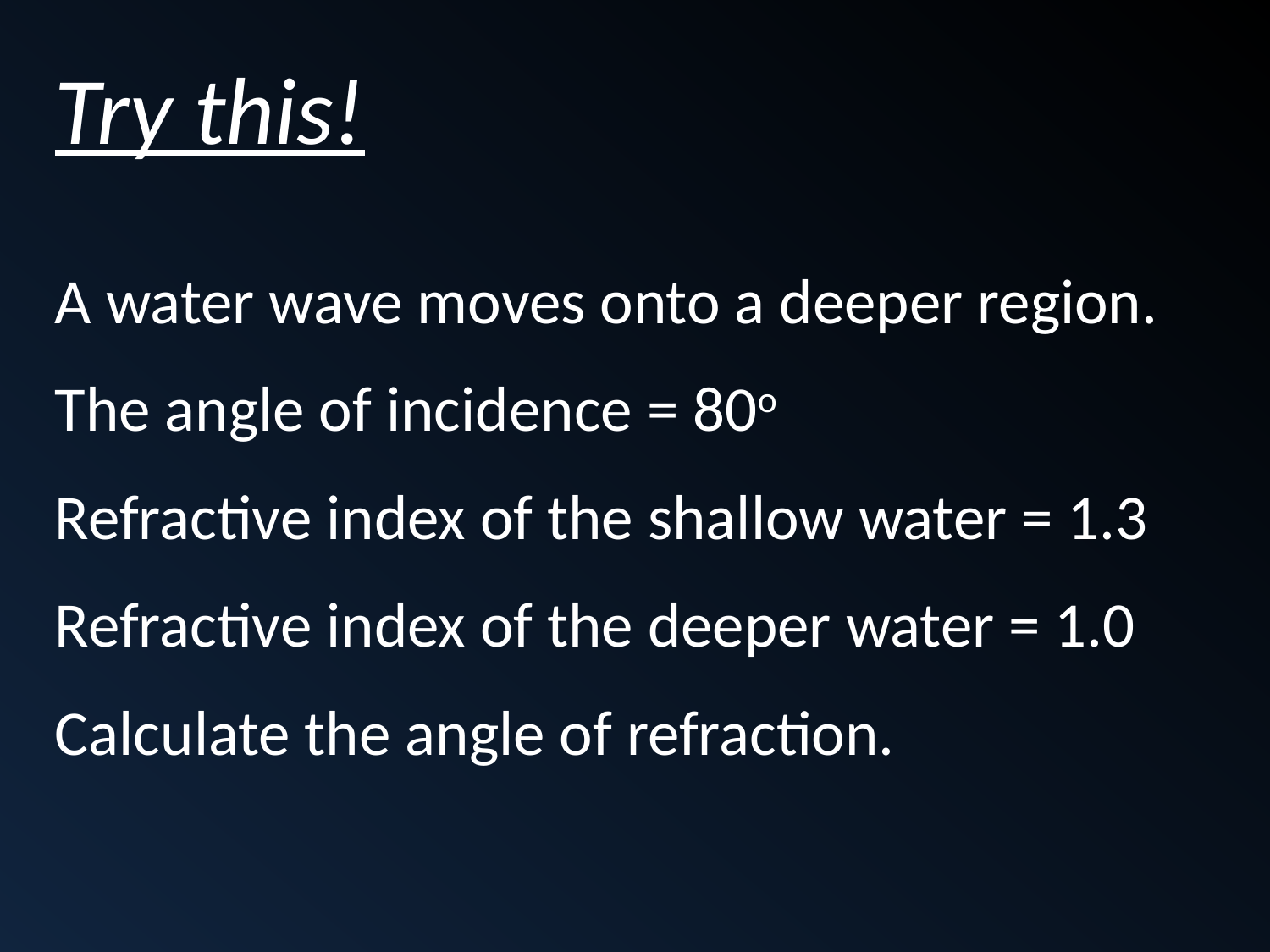

Try this!

A water wave moves onto a deeper region.
The angle of incidence = 80o
Refractive index of the shallow water = 1.3
Refractive index of the deeper water = 1.0
Calculate the angle of refraction.